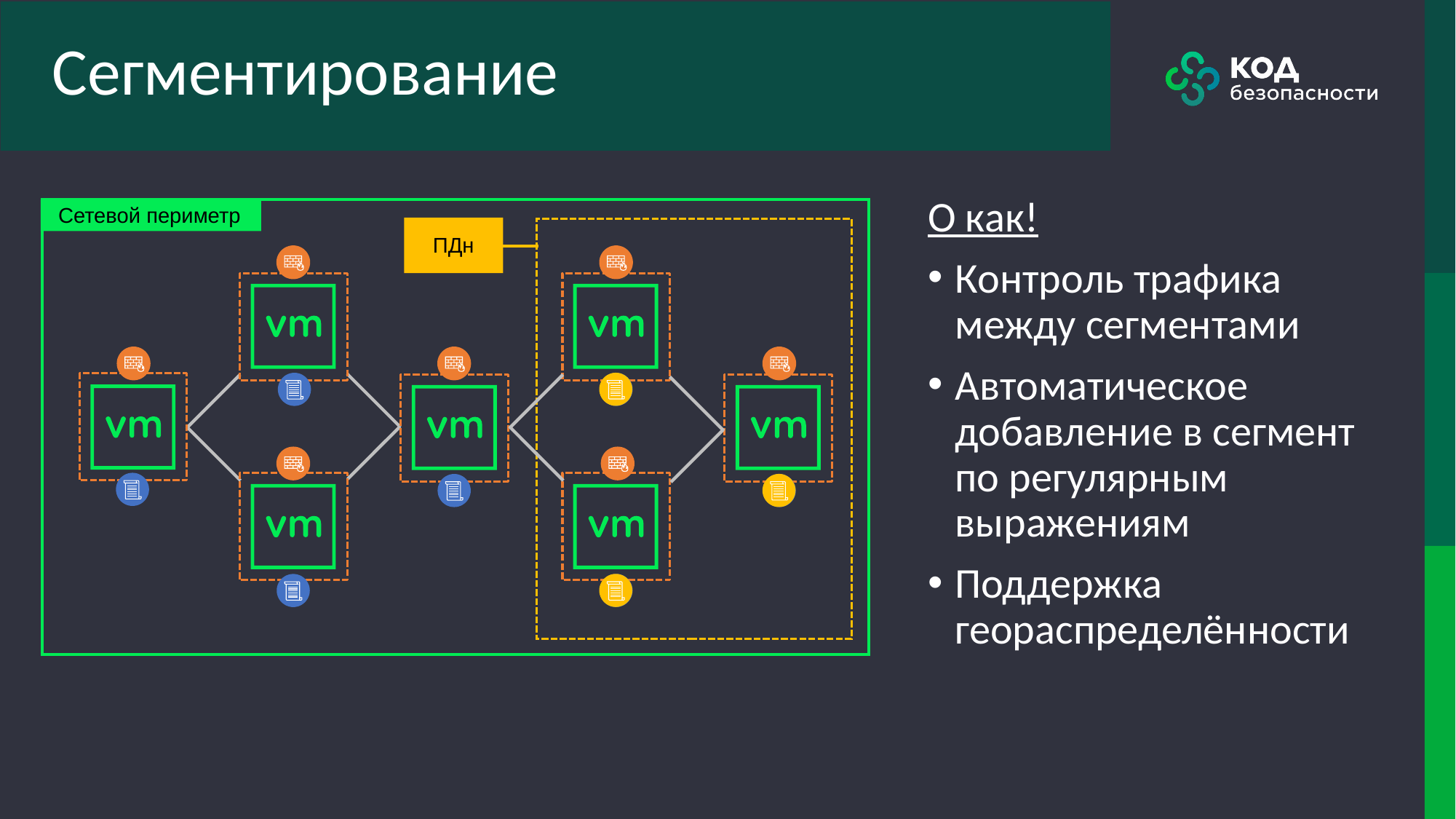

# Сегментирование
Сетевой периметр

ПДн

О как!
Контроль трафика между сегментами
Автоматическое добавление в сегмент по регулярным выражениям
Поддержка геораспределённости